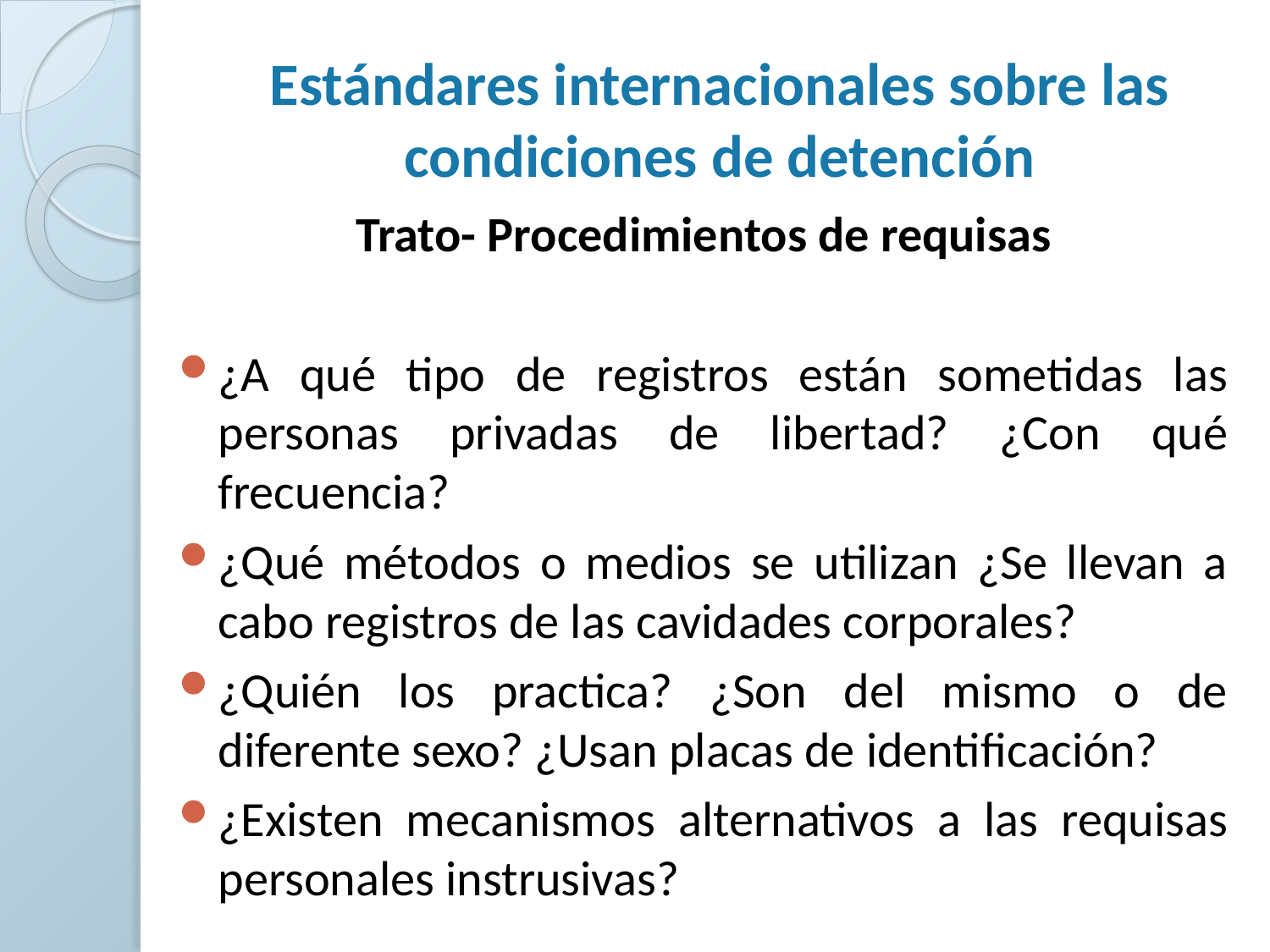

# Estándares internacionales sobre las condiciones de detención
Trato- Procedimientos de requisas

¿A qué tipo de registros están sometidas las personas privadas de libertad? ¿Con qué frecuencia?
¿Qué métodos o medios se utilizan ¿Se llevan a cabo registros de las cavidades corporales?
¿Quién los practica? ¿Son del mismo o de diferente sexo? ¿Usan placas de identificación?
¿Existen mecanismos alternativos a las requisas personales instrusivas?